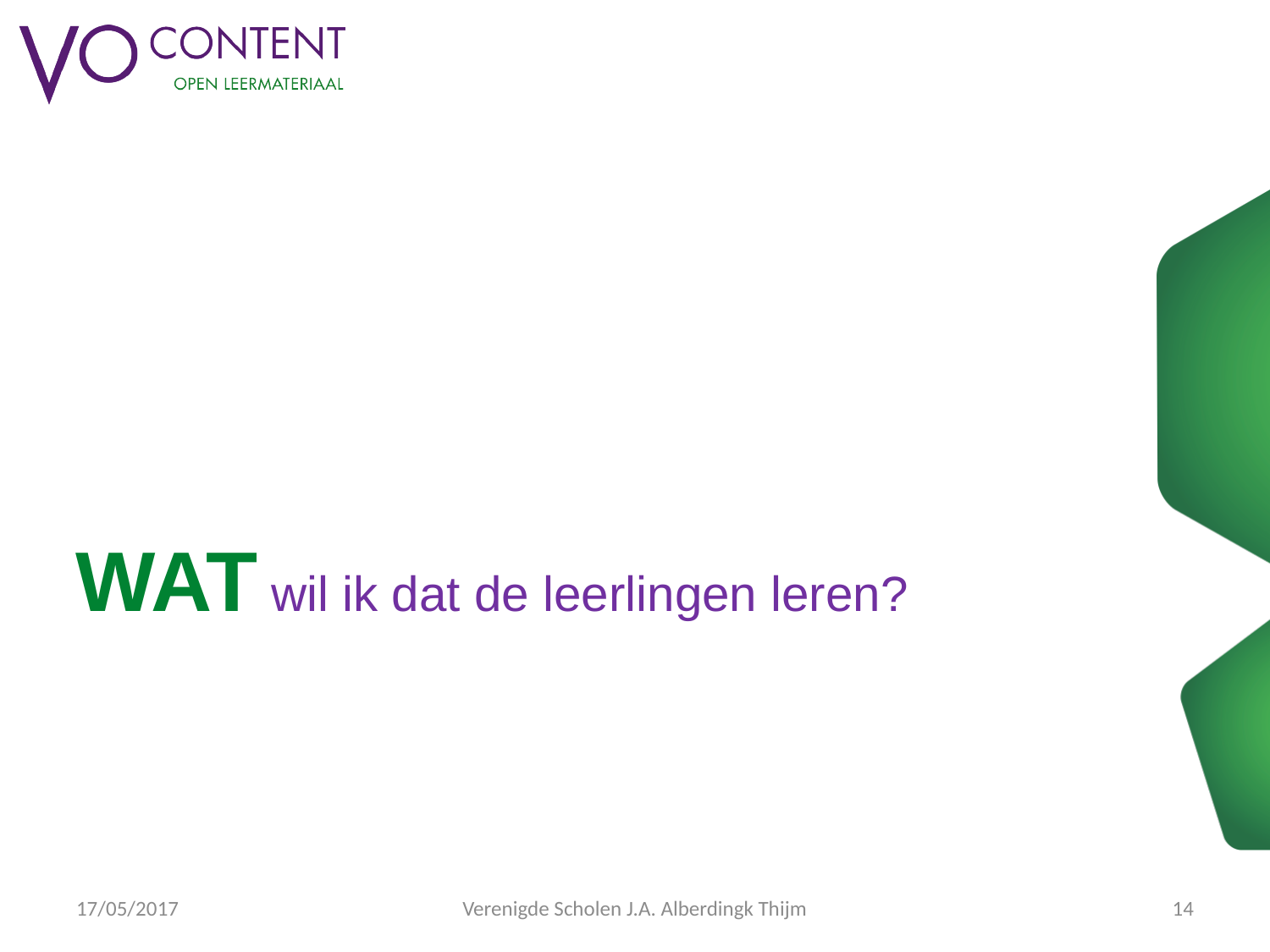

WAT wil ik dat de leerlingen leren?

17/05/2017
Verenigde Scholen J.A. Alberdingk Thijm
14